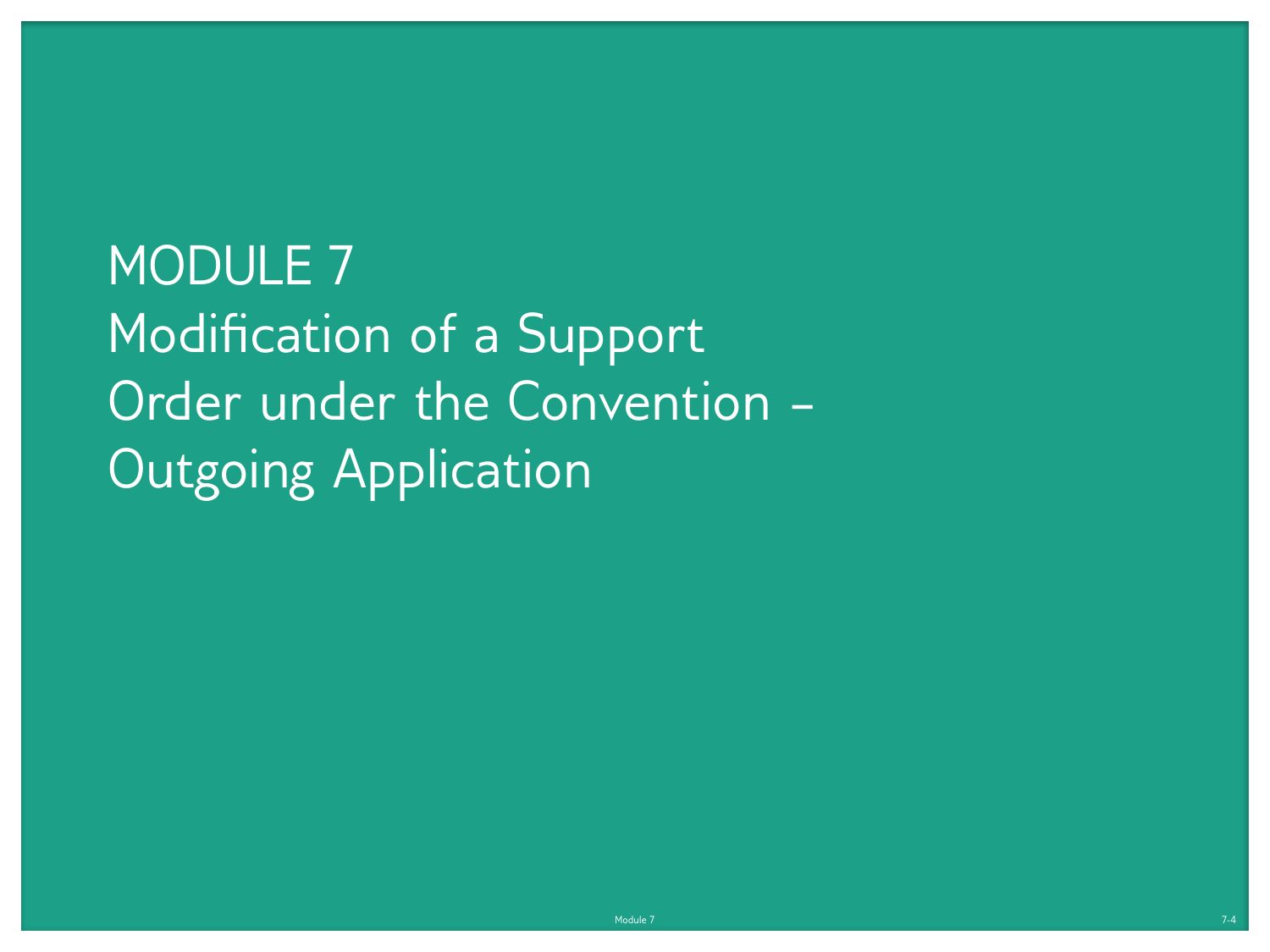

# MODULE 7 Modification of a Support Order under the Convention – Outgoing Application
Module 7
7-4